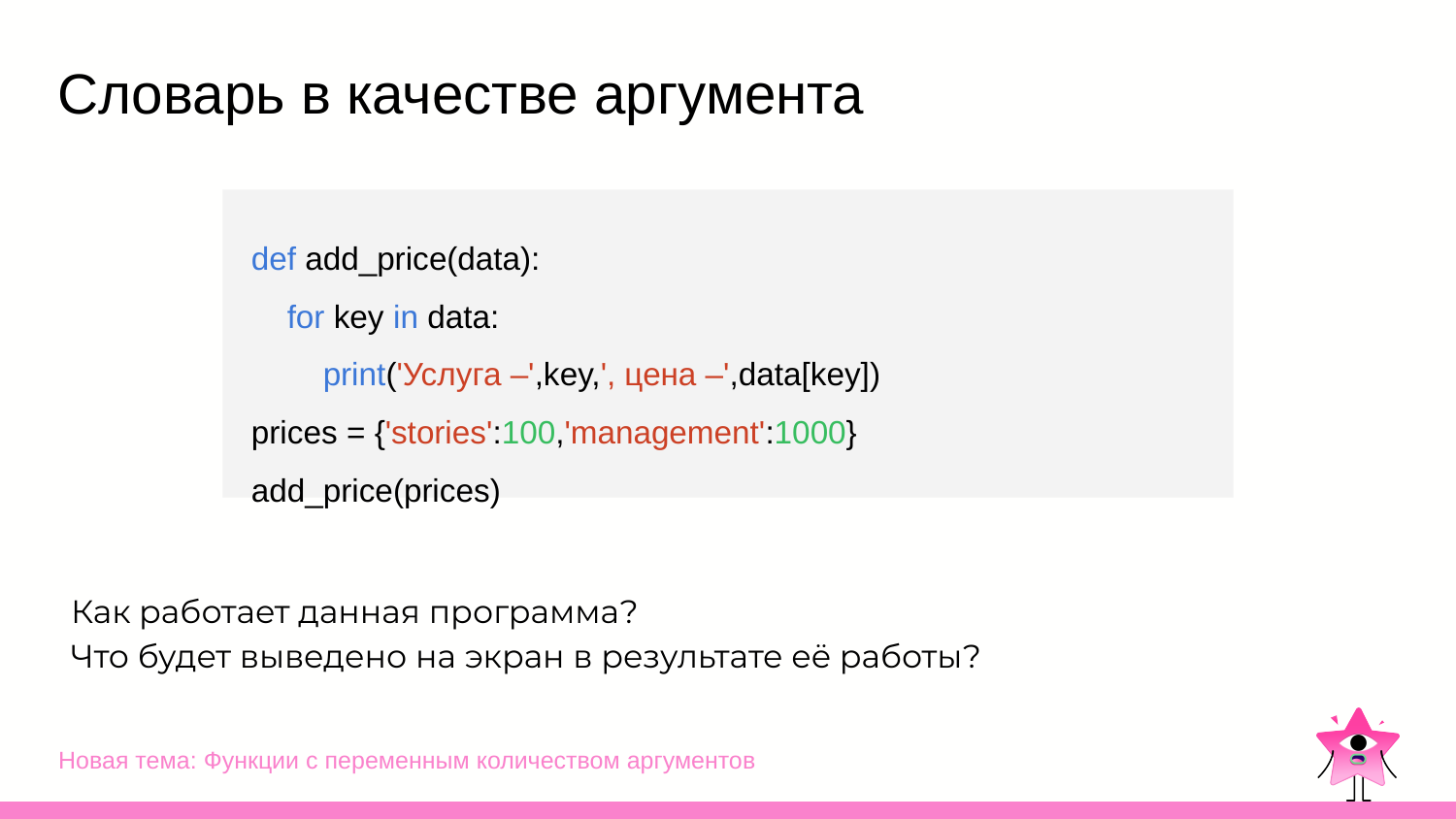

# Словарь в качестве аргумента
def add_price(data):
    for key in data:
        print('Услуга –',key,', цена –',data[key])
prices = {'stories':100,'management':1000}
add_price(prices)

Как работает данная программа?
Что будет выведено на экран в результате её работы?
Новая тема: Функции с переменным количеством аргументов